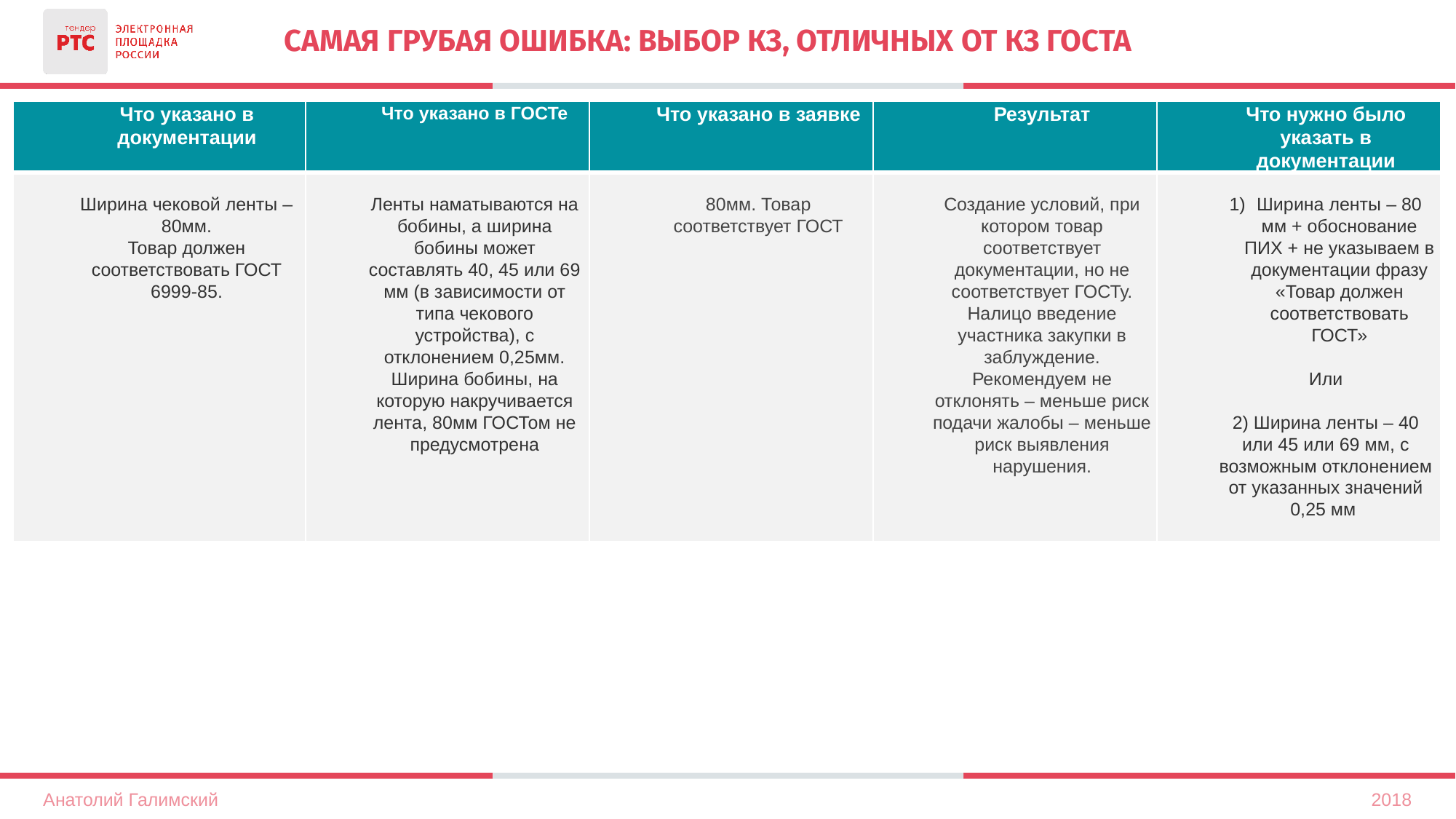

# самая грубая ошибка: выбор КЗ, отличных от КЗ ГОста

| Что указано в документации | Что указано в ГОСТе | Что указано в заявке | Результат | Что нужно было указать в документации |
| --- | --- | --- | --- | --- |
| Ширина чековой ленты – 80мм. Товар должен соответствовать ГОСТ 6999-85. | Ленты наматываются на бобины, а ширина бобины может составлять 40, 45 или 69 мм (в зависимости от типа чекового устройства), с отклонением 0,25мм. Ширина бобины, на которую накручивается лента, 80мм ГОСТом не предусмотрена | 80мм. Товар соответствует ГОСТ | Создание условий, при котором товар соответствует документации, но не соответствует ГОСТу. Налицо введение участника закупки в заблуждение. Рекомендуем не отклонять – меньше риск подачи жалобы – меньше риск выявления нарушения. | Ширина ленты – 80 мм + обоснование ПИХ + не указываем в документации фразу «Товар должен соответствовать ГОСТ» Или 2) Ширина ленты – 40 или 45 или 69 мм, с возможным отклонением от указанных значений 0,25 мм |

2018
Анатолий Галимский